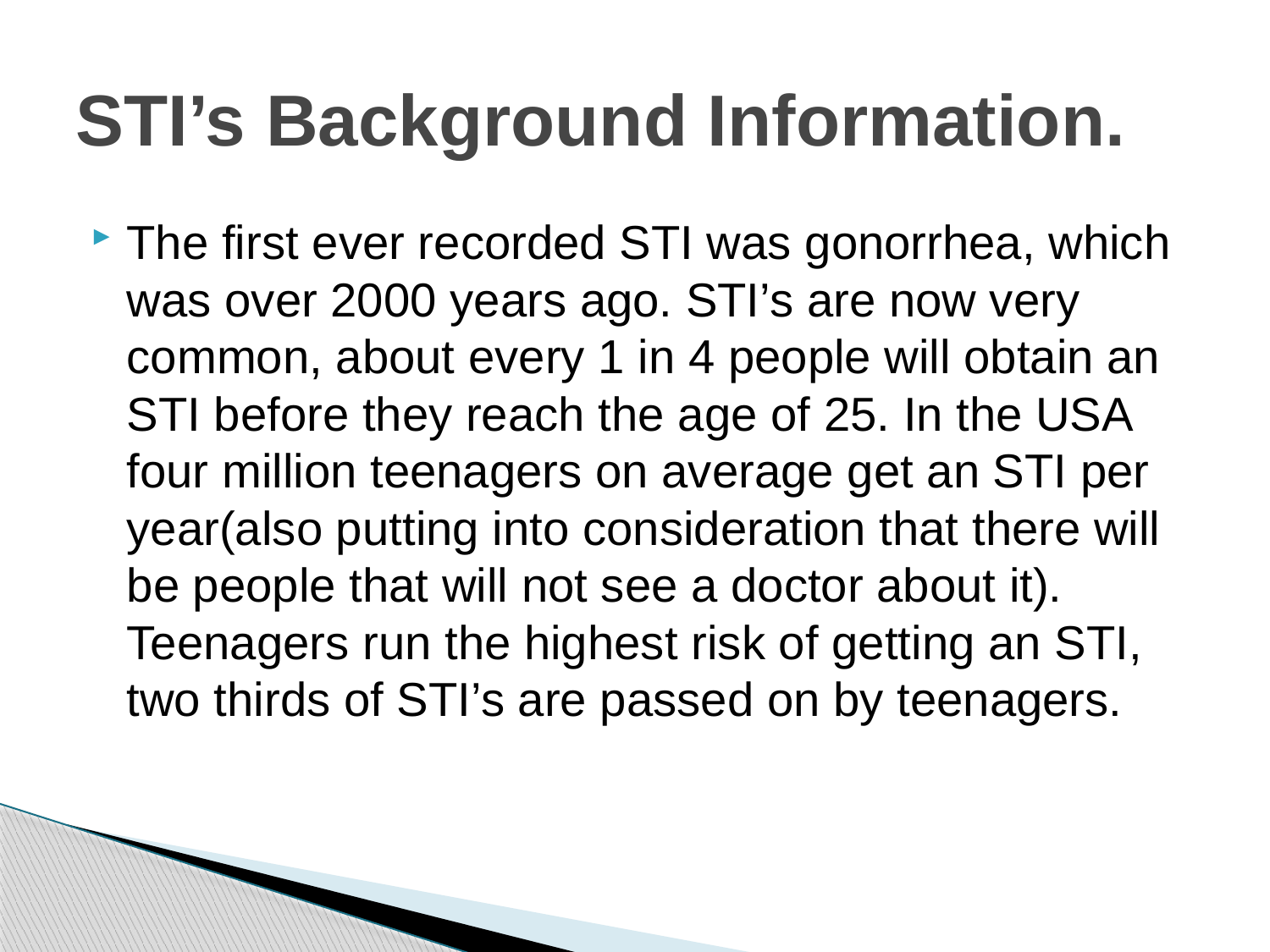

# STI’s Background Information.
The first ever recorded STI was gonorrhea, which was over 2000 years ago. STI’s are now very common, about every 1 in 4 people will obtain an STI before they reach the age of 25. In the USA four million teenagers on average get an STI per year(also putting into consideration that there will be people that will not see a doctor about it). Teenagers run the highest risk of getting an STI, two thirds of STI’s are passed on by teenagers.